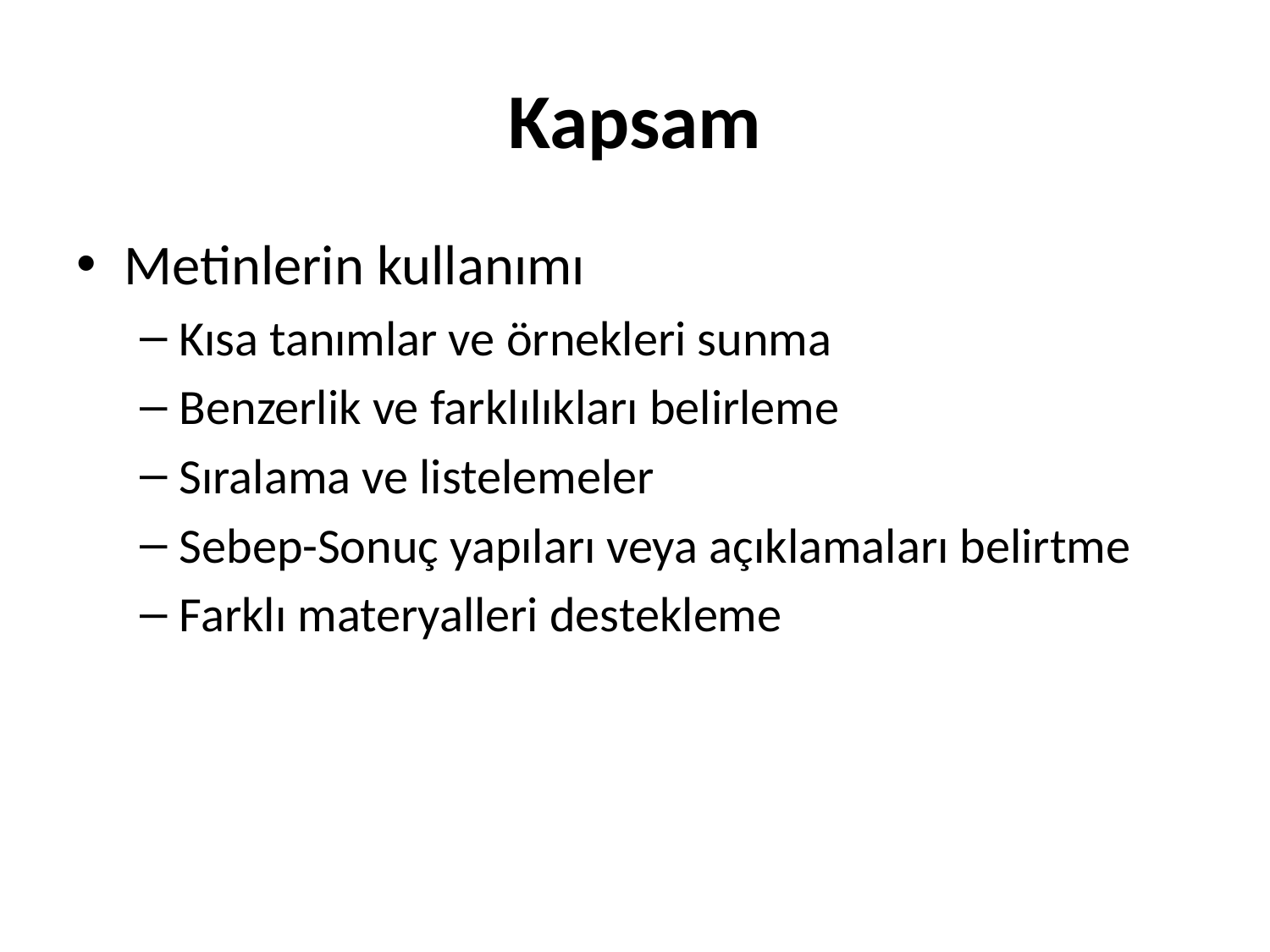

# Kapsam
Metinlerin kullanımı
Kısa tanımlar ve örnekleri sunma
Benzerlik ve farklılıkları belirleme
Sıralama ve listelemeler
Sebep-Sonuç yapıları veya açıklamaları belirtme
Farklı materyalleri destekleme